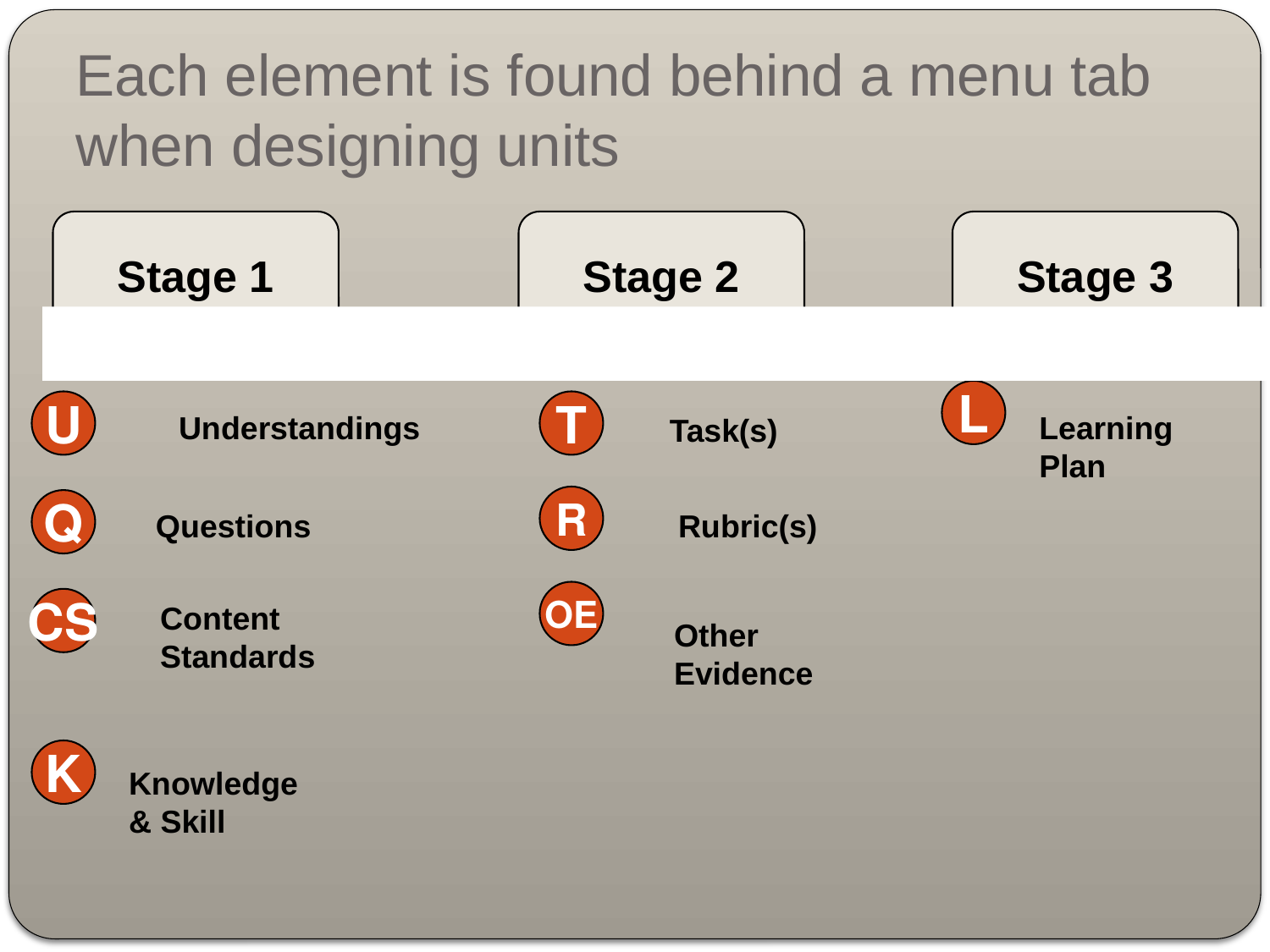

# Each element is found behind a menu tab when designing units
Stage 1
Stage 2
Stage 3

L
Learning
Plan
U
Understandings
T
Task(s)
R
Questions
Rubric(s)
Q
Content
Standards
OE
Other
Evidence
CS
Knowledge
& Skill
K